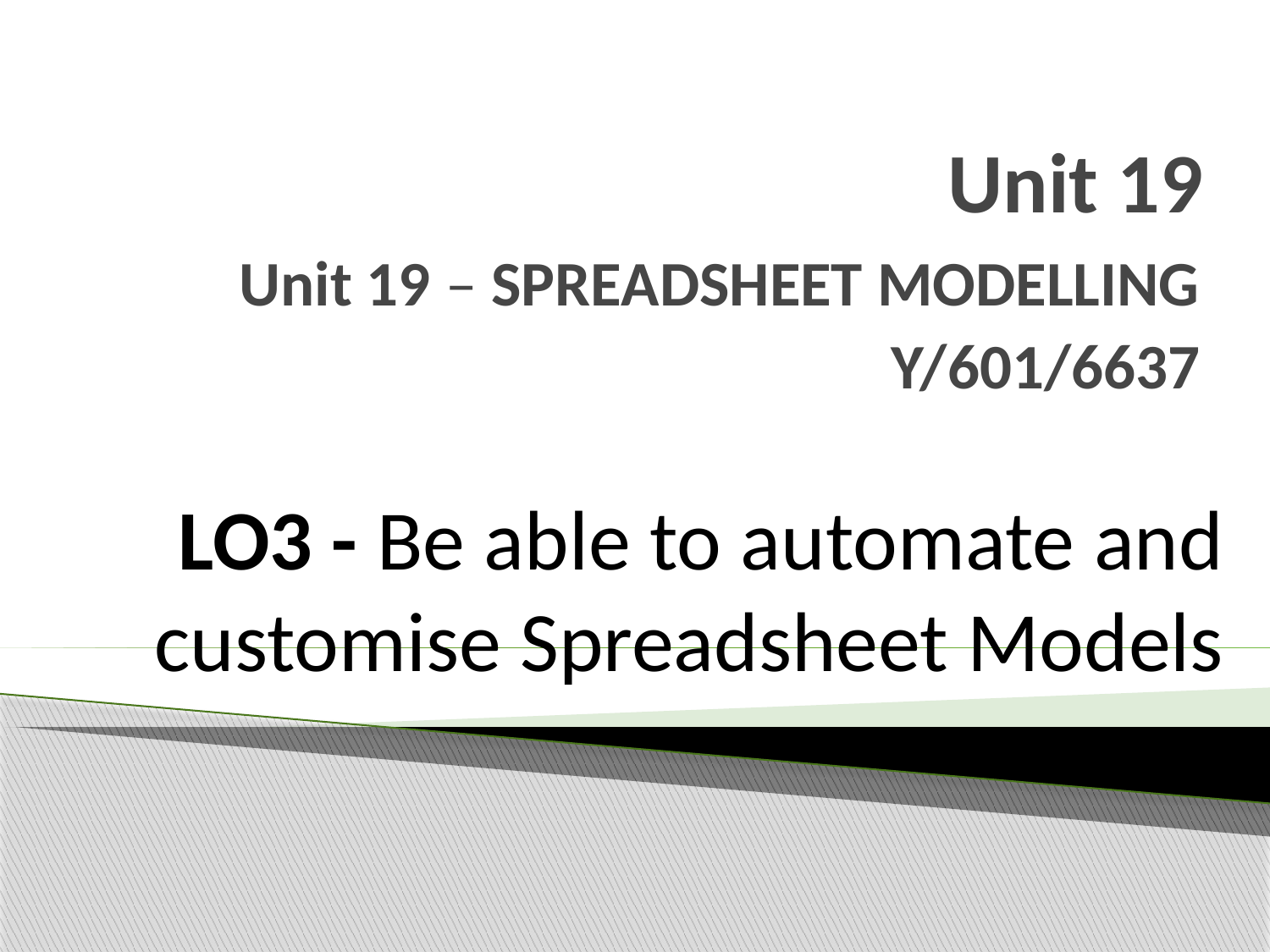

# Unit 19
Unit 19 – SPREADSHEET MODELLING
 Y/601/6637
LO3 - Be able to automate and
customise Spreadsheet Models